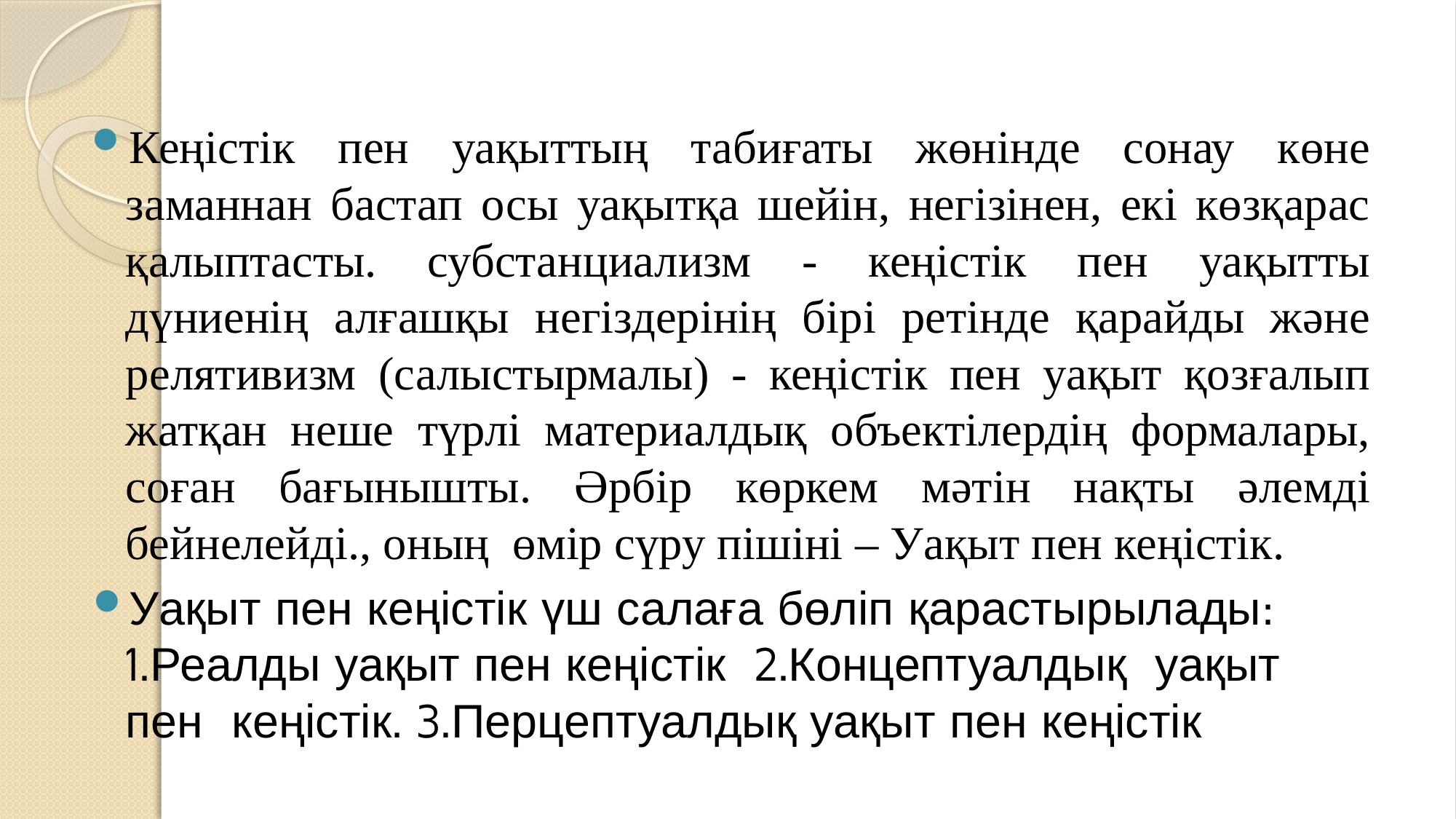

Кеңістік пен уақыттың табиғаты жөнінде сонау көне заманнан бастап осы уақытқа шейін, негізінен, екі көзқарас қалыптасты. субстанциализм - кеңістік пен уақытты дүниенің алғашқы негіздерінің бірі ретінде қарайды және релятивизм (салыстырмалы) - кеңістік пен уақыт қозғалып жатқан неше түрлі материалдық объектілердің формалары, соған бағынышты. Әрбір көркем мәтін нақты әлемді бейнелейді., оның  өмір сүру пішіні – Уақыт пен кеңістік.
Уақыт пен кеңістік үш салаға бөліп қарастырылады: 1.Реалды уақыт пен кеңістік  2.Концептуалдық  уақыт  пен  кеңістік. 3.Перцептуалдық уақыт пен кеңістік